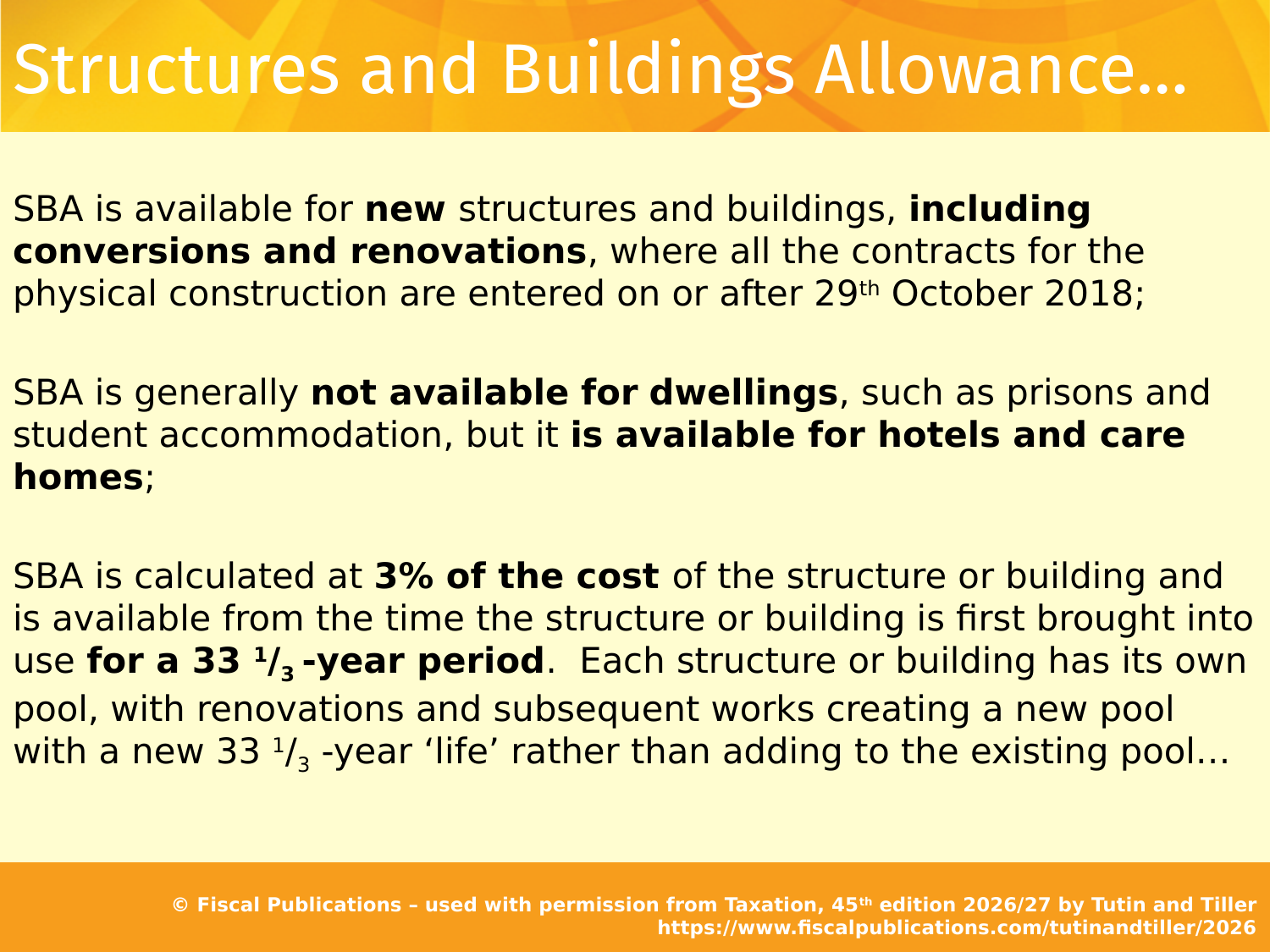

# Structures and Buildings Allowance…

SBA is available for new structures and buildings, including conversions and renovations, where all the contracts for the physical construction are entered on or after 29th October 2018;

SBA is generally not available for dwellings, such as prisons and student accommodation, but it is available for hotels and care homes;

SBA is calculated at 3% of the cost of the structure or building and is available from the time the structure or building is first brought into use for a 33 1/3 -year period.  Each structure or building has its own pool, with renovations and subsequent works creating a new pool with a new 33 1/3 -year ‘life’ rather than adding to the existing pool…